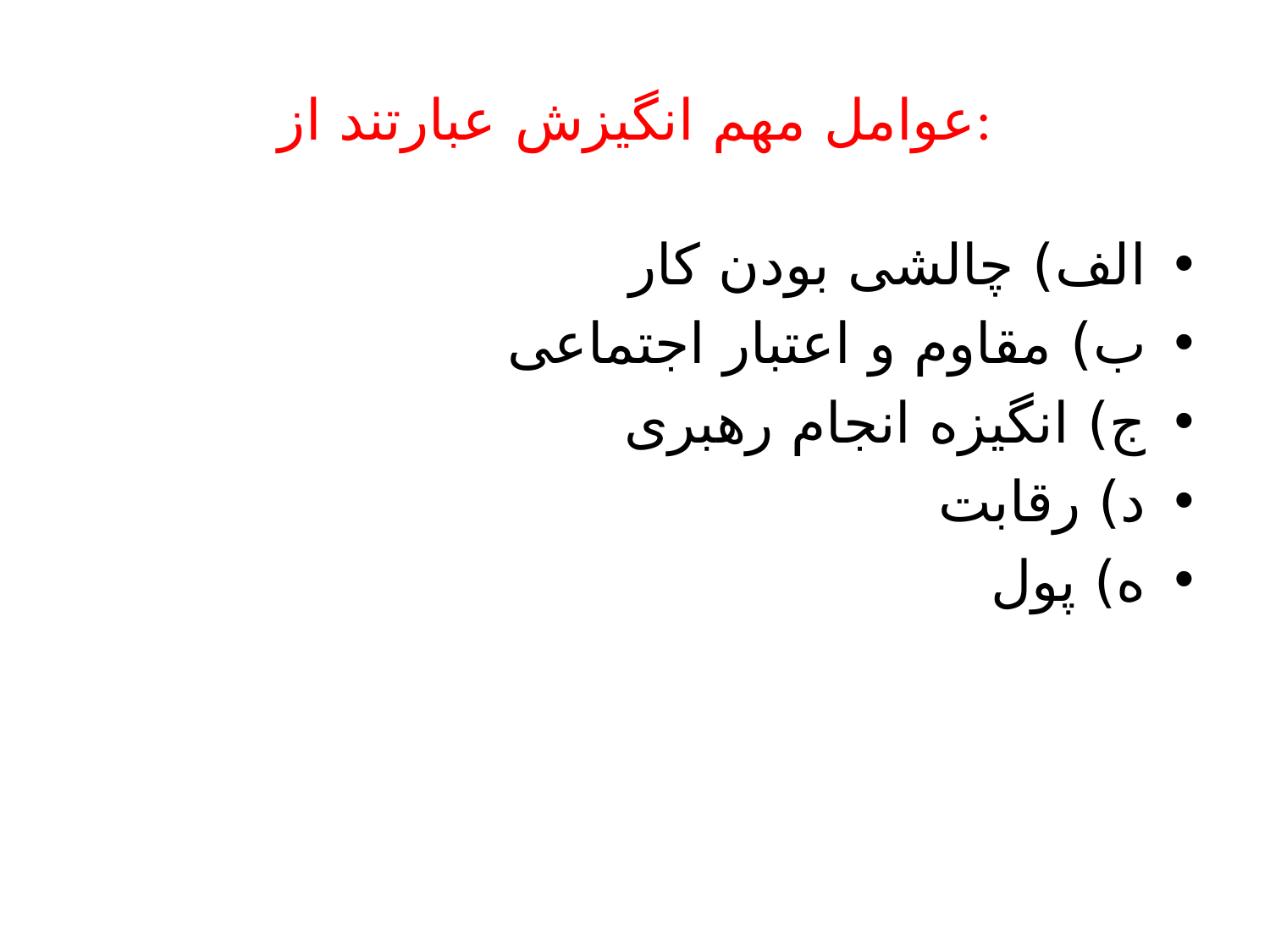

# عوامل مهم انگیزش عبارتند از:
الف) چالشی بودن کار
ب) مقاوم و اعتبار اجتماعی
ج) انگیزه انجام رهبری
د) رقابت
ه) پول